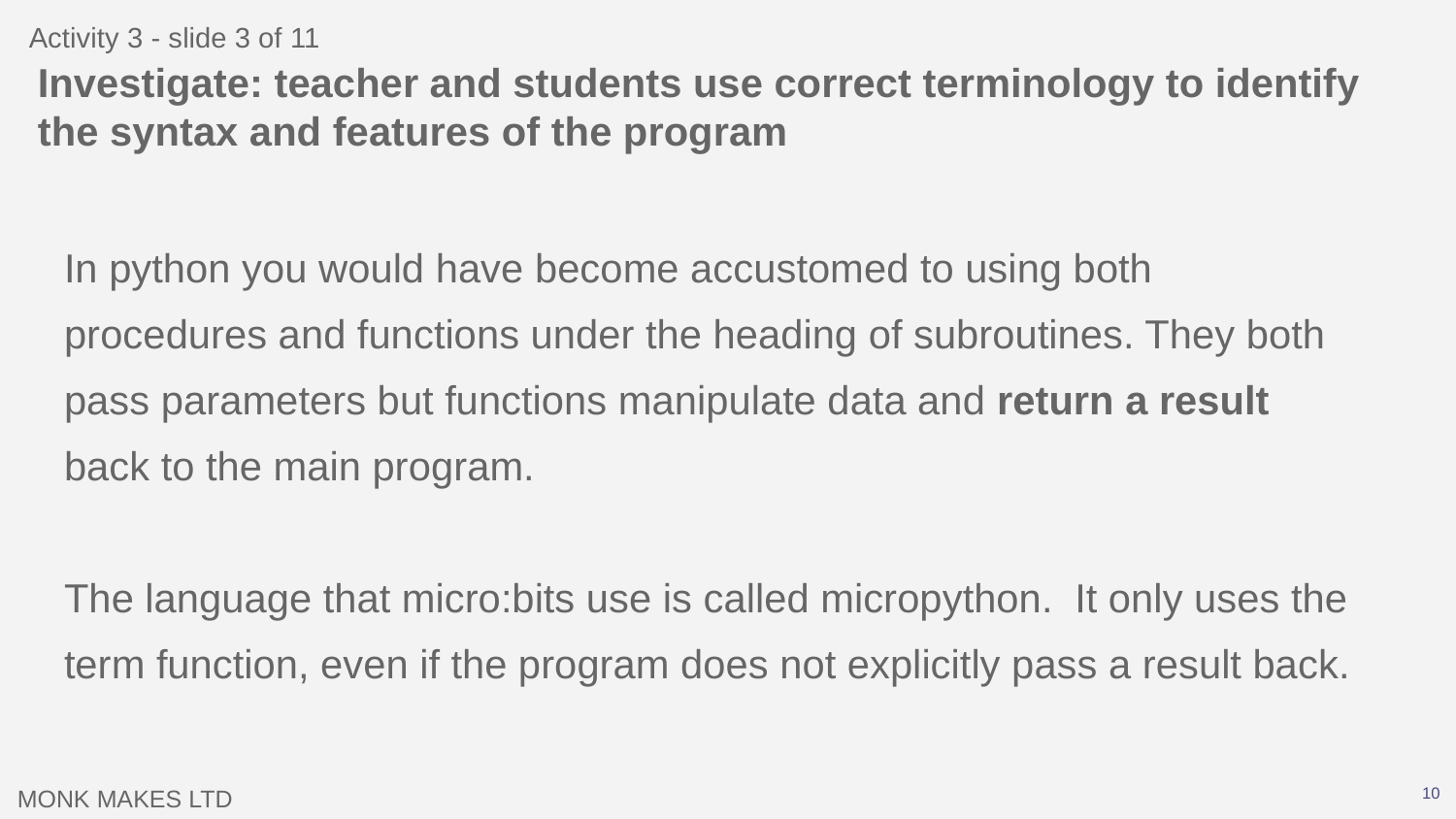

Activity 3 - slide 3 of 11
# Investigate: teacher and students use correct terminology to identify the syntax and features of the program

In python you would have become accustomed to using both procedures and functions under the heading of subroutines. They both pass parameters but functions manipulate data and return a result back to the main program.

The language that micro:bits use is called micropython.  It only uses the term function, even if the program does not explicitly pass a result back.

10